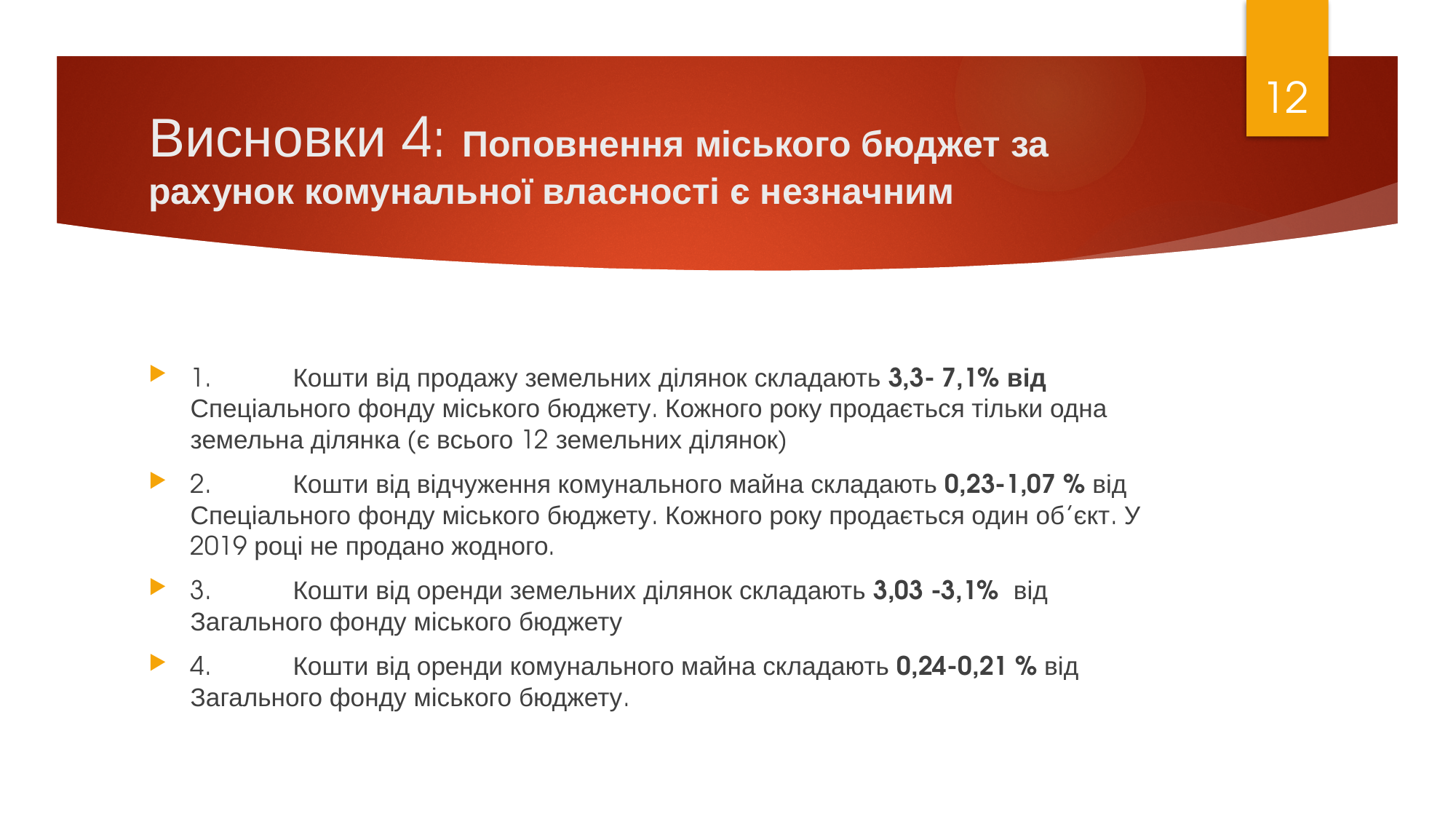

12
# Висновки 4: Поповнення міського бюджет за рахунок комунальної власності є незначним

1.	Кошти від продажу земельних ділянок складають 3,3- 7,1% від Спеціального фонду міського бюджету. Кожного року продається тільки одна земельна ділянка (є всього 12 земельних ділянок)
2.	Кошти від відчуження комунального майна складають 0,23-1,07 % від Спеціального фонду міського бюджету. Кожного року продається один об’єкт. У 2019 році не продано жодного.
3.	Кошти від оренди земельних ділянок складають 3,03 -3,1%  від Загального фонду міського бюджету
4.	Кошти від оренди комунального майна складають 0,24-0,21 % від Загального фонду міського бюджету.